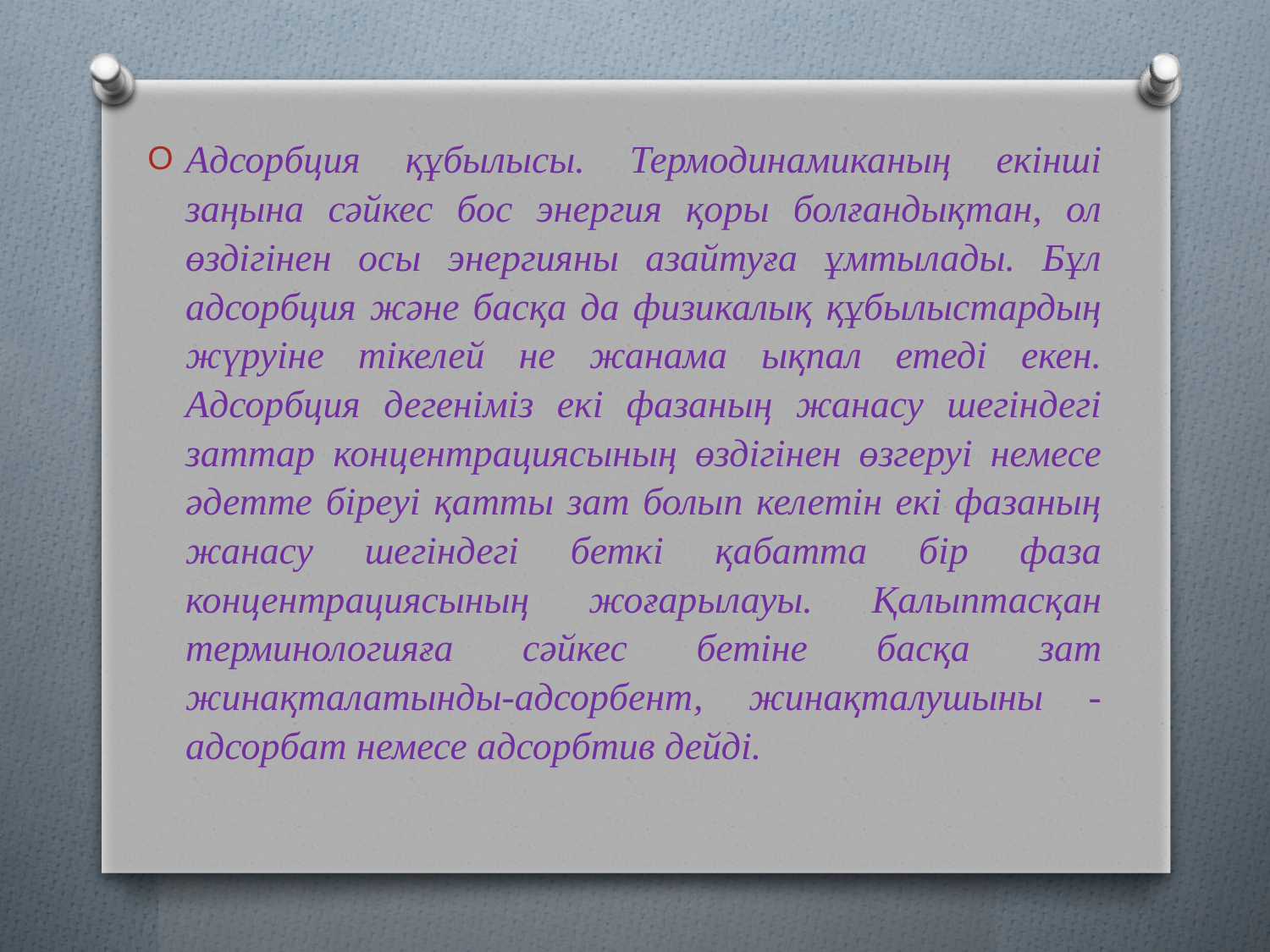

Адсорбция құбылысы. Термодинамиканың екінші заңына сәйкес бос энергия қоры болғандықтан, ол өздігінен осы энергияны азайтуға ұмтылады. Бұл адсорбция және басқа да физикалық құбылыстардың жүруіне тікелей не жанама ықпал етеді екен. Адсорбция дегеніміз екі фазаның жанасу шегіндегі заттар концентрациясының өздігінен өзгеруі немесе әдетте біреуі қатты зат болып келетін екі фазаның жанасу шегіндегі беткі қабатта бір фаза концентрациясының жоғарылауы. Қалыптасқан терминологияға сәйкес бетіне басқа зат жинақталатынды-адсорбент, жинақталушыны - адсорбат немесе адсорбтив дейді.